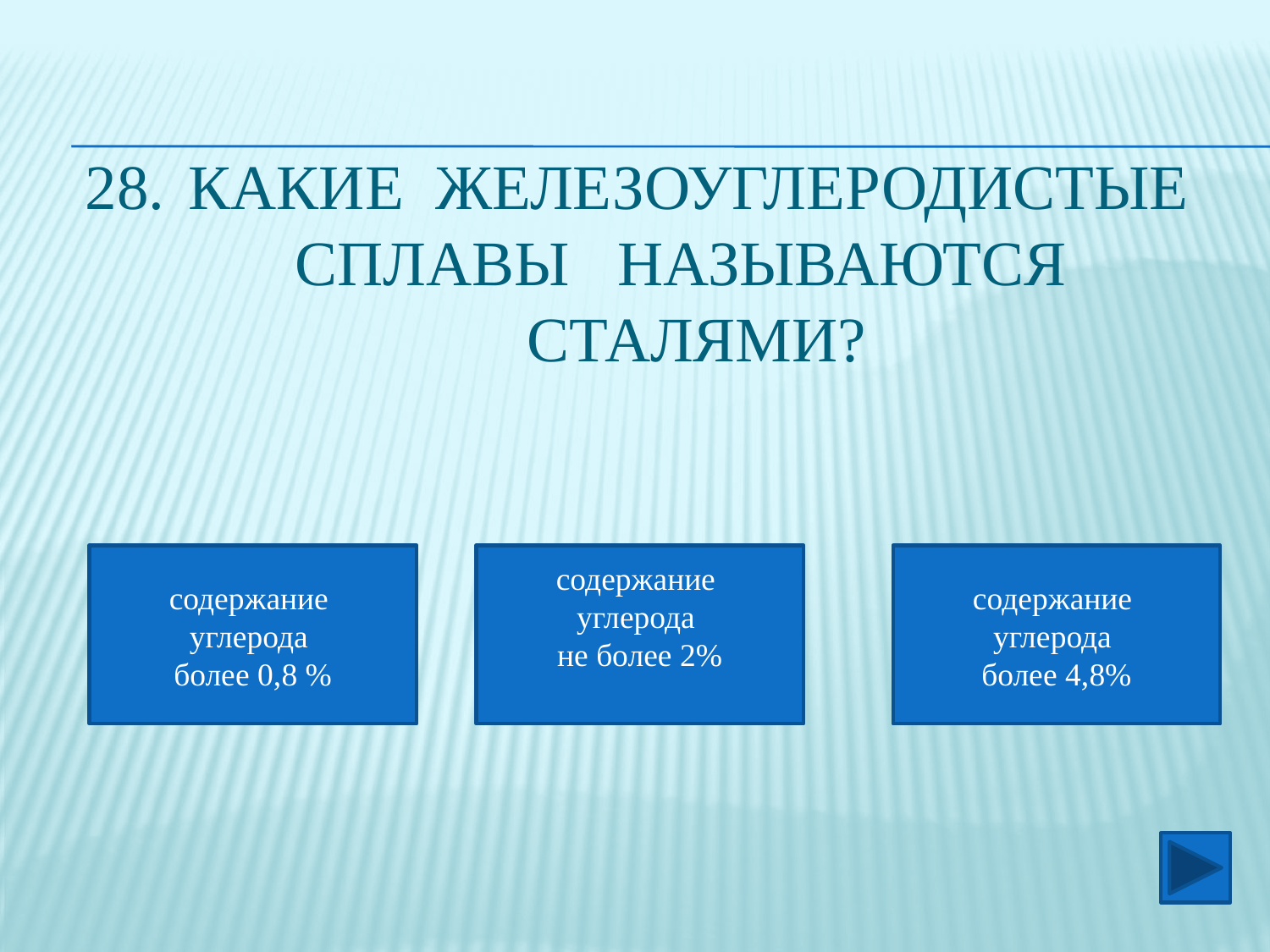

# Какие  железоуглеродистые  сплавы   называются   сталями?
содержание
углерода
более 0,8 %
содержание
углерода
не более 2%
содержание
углерода
более 4,8%